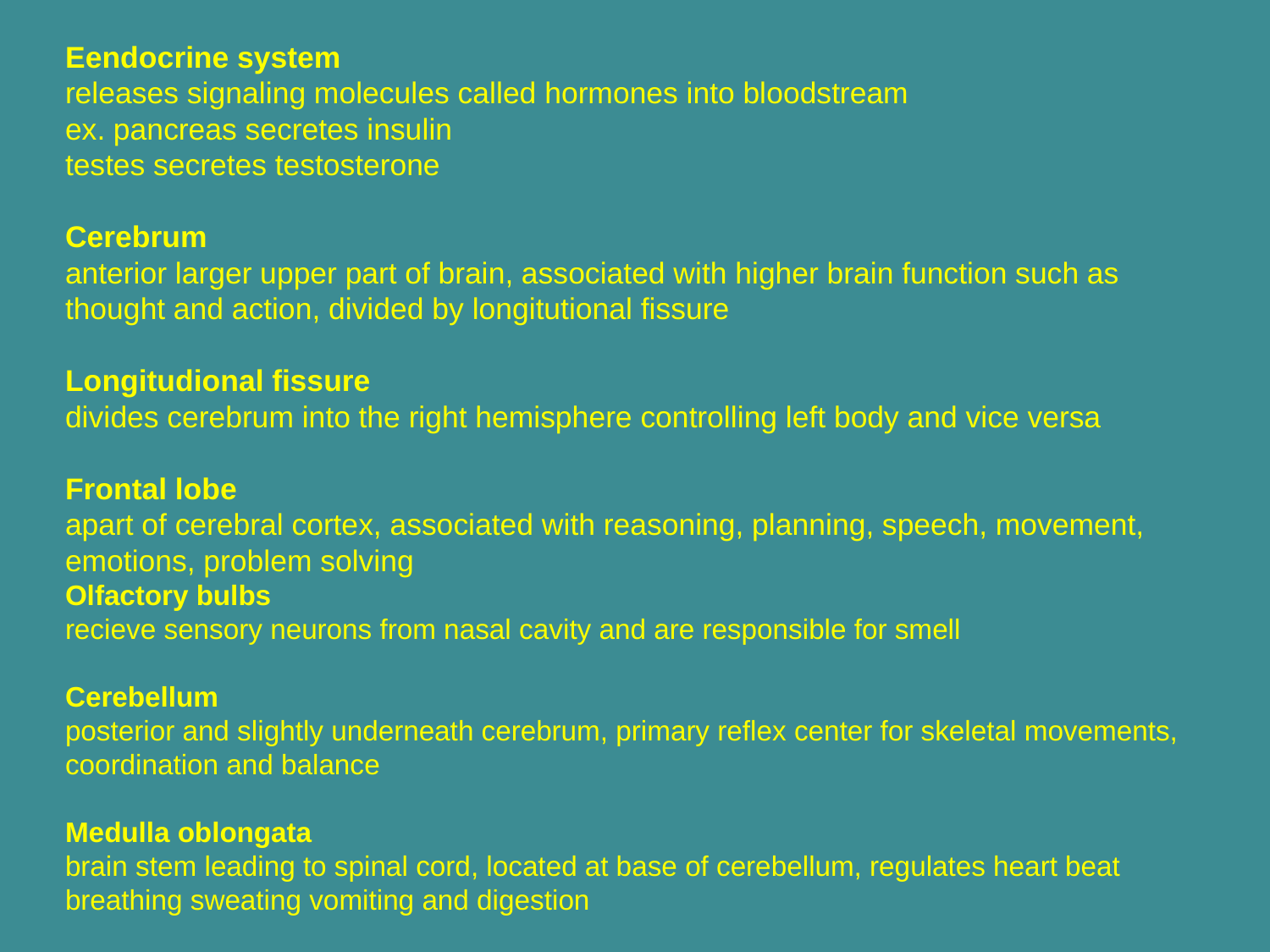

Eendocrine system
releases signaling molecules called hormones into bloodstream
ex. pancreas secretes insulin
testes secretes testosterone

Cerebrum
anterior larger upper part of brain, associated with higher brain function such as thought and action, divided by longitutional fissure

Longitudional fissure
divides cerebrum into the right hemisphere controlling left body and vice versa

Frontal lobe
apart of cerebral cortex, associated with reasoning, planning, speech, movement, emotions, problem solving
Olfactory bulbs
recieve sensory neurons from nasal cavity and are responsible for smell

Cerebellum
posterior and slightly underneath cerebrum, primary reflex center for skeletal movements, coordination and balance

Medulla oblongata
brain stem leading to spinal cord, located at base of cerebellum, regulates heart beat breathing sweating vomiting and digestion